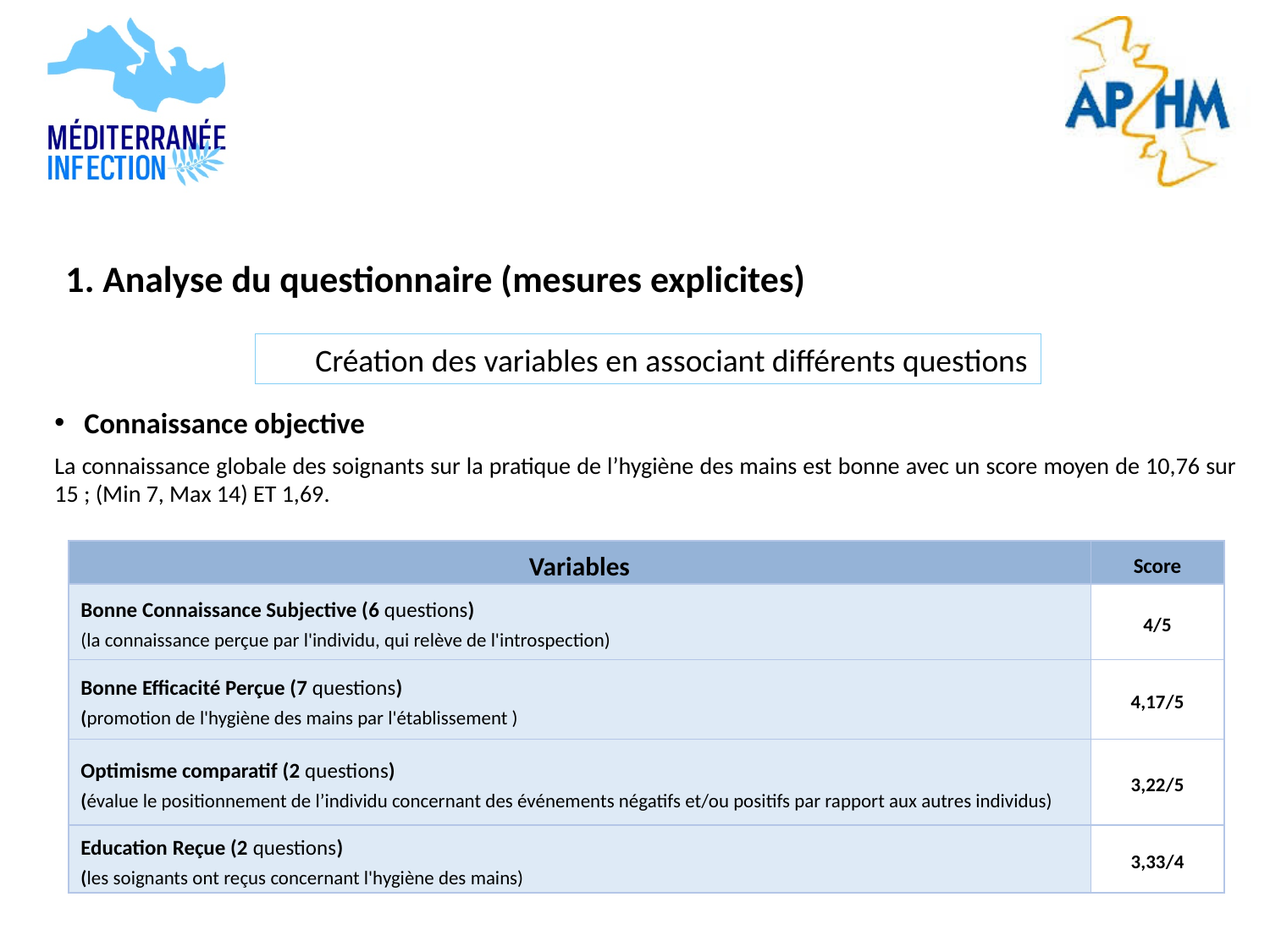

1. Analyse du questionnaire (mesures explicites)
Création des variables en associant différents questions
Connaissance objective
La connaissance globale des soignants sur la pratique de l’hygiène des mains est bonne avec un score moyen de 10,76 sur 15 ; (Min 7, Max 14) ET 1,69.
| Variables | Score |
| --- | --- |
| Bonne Connaissance Subjective (6 questions) (la connaissance perçue par l'individu, qui relève de l'introspection) | 4/5 |
| Bonne Efficacité Perçue (7 questions) (promotion de l'hygiène des mains par l'établissement ) | 4,17/5 |
| Optimisme comparatif (2 questions) (évalue le positionnement de l’individu concernant des événements négatifs et/ou positifs par rapport aux autres individus) | 3,22/5 |
| Education Reçue (2 questions) (les soignants ont reçus concernant l'hygiène des mains) | 3,33/4 |